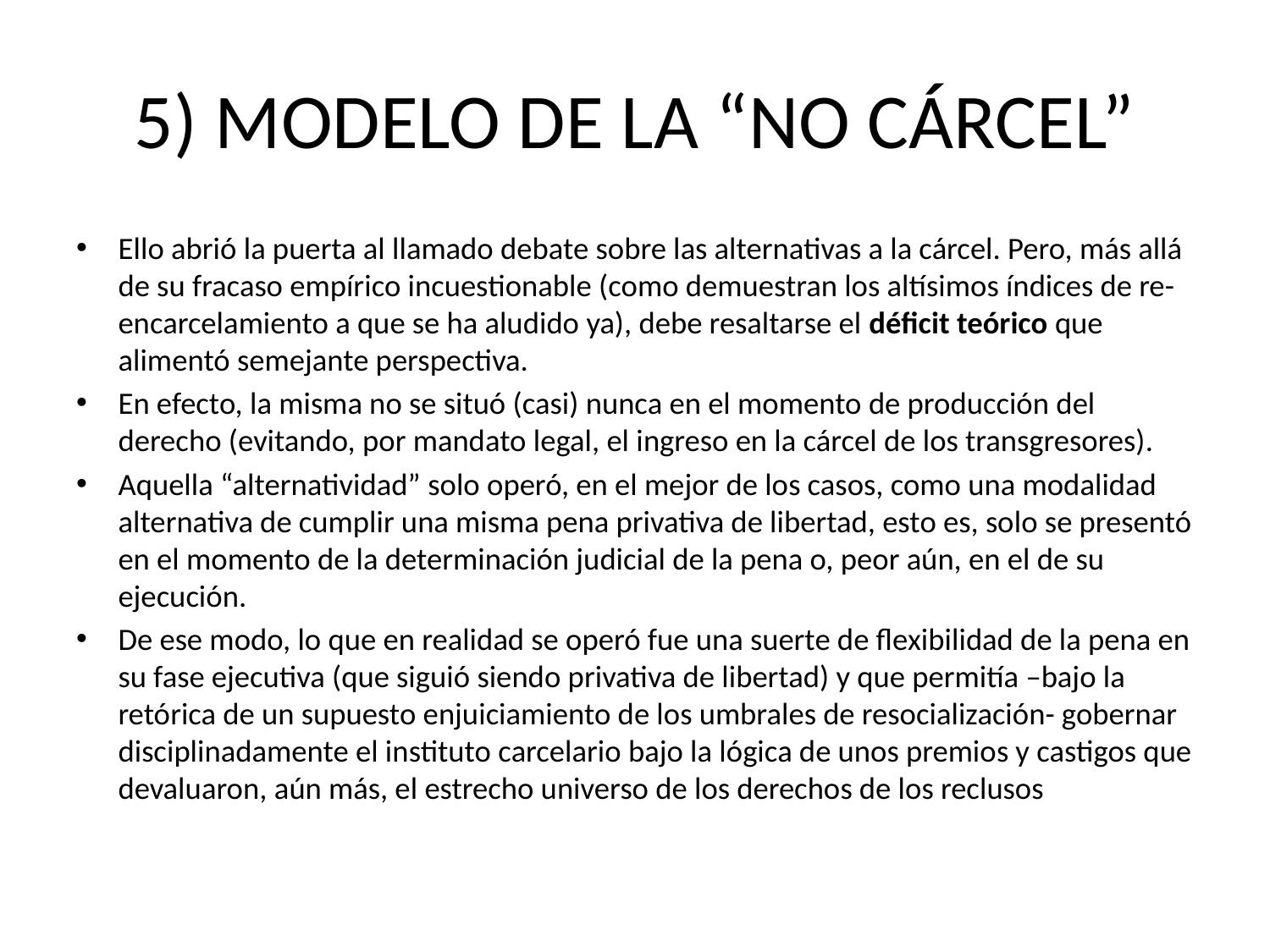

# 5) MODELO DE LA “NO CÁRCEL”
Ello abrió la puerta al llamado debate sobre las alternativas a la cárcel. Pero, más allá de su fracaso empírico incuestionable (como demuestran los altísimos índices de re-encarcelamiento a que se ha aludido ya), debe resaltarse el déficit teórico que alimentó semejante perspectiva.
En efecto, la misma no se situó (casi) nunca en el momento de producción del derecho (evitando, por mandato legal, el ingreso en la cárcel de los transgresores).
Aquella “alternatividad” solo operó, en el mejor de los casos, como una modalidad alternativa de cumplir una misma pena privativa de libertad, esto es, solo se presentó en el momento de la determinación judicial de la pena o, peor aún, en el de su ejecución.
De ese modo, lo que en realidad se operó fue una suerte de flexibilidad de la pena en su fase ejecutiva (que siguió siendo privativa de libertad) y que permitía –bajo la retórica de un supuesto enjuiciamiento de los umbrales de resocialización- gobernar disciplinadamente el instituto carcelario bajo la lógica de unos premios y castigos que devaluaron, aún más, el estrecho universo de los derechos de los reclusos